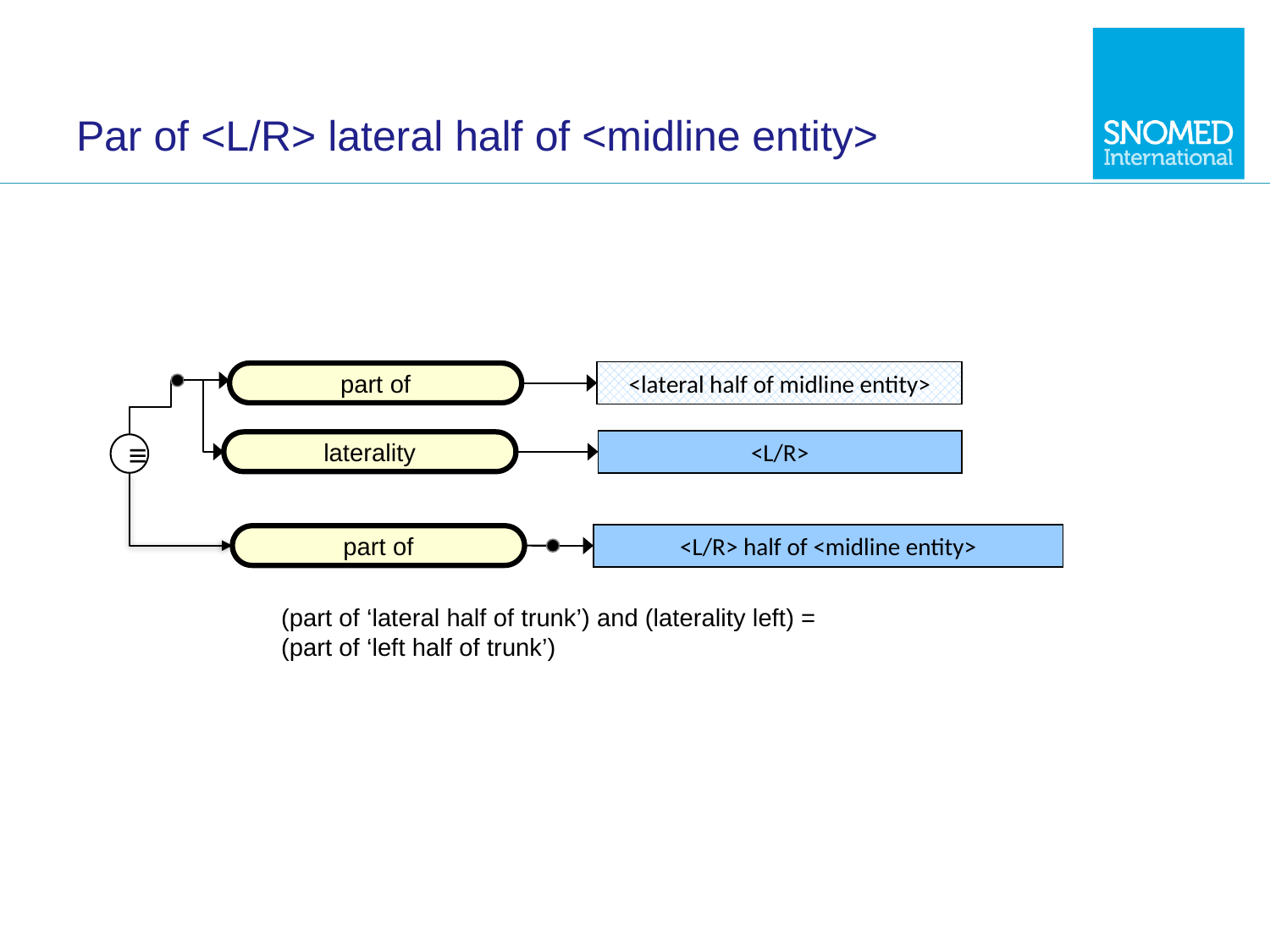

# Par of <L/R> lateral half of <midline entity>
<lateral half of midline entity>
part of

<L/R>
laterality
≡
<L/R> half of <midline entity>
part of

(part of ‘lateral half of trunk’) and (laterality left) =
(part of ‘left half of trunk’)